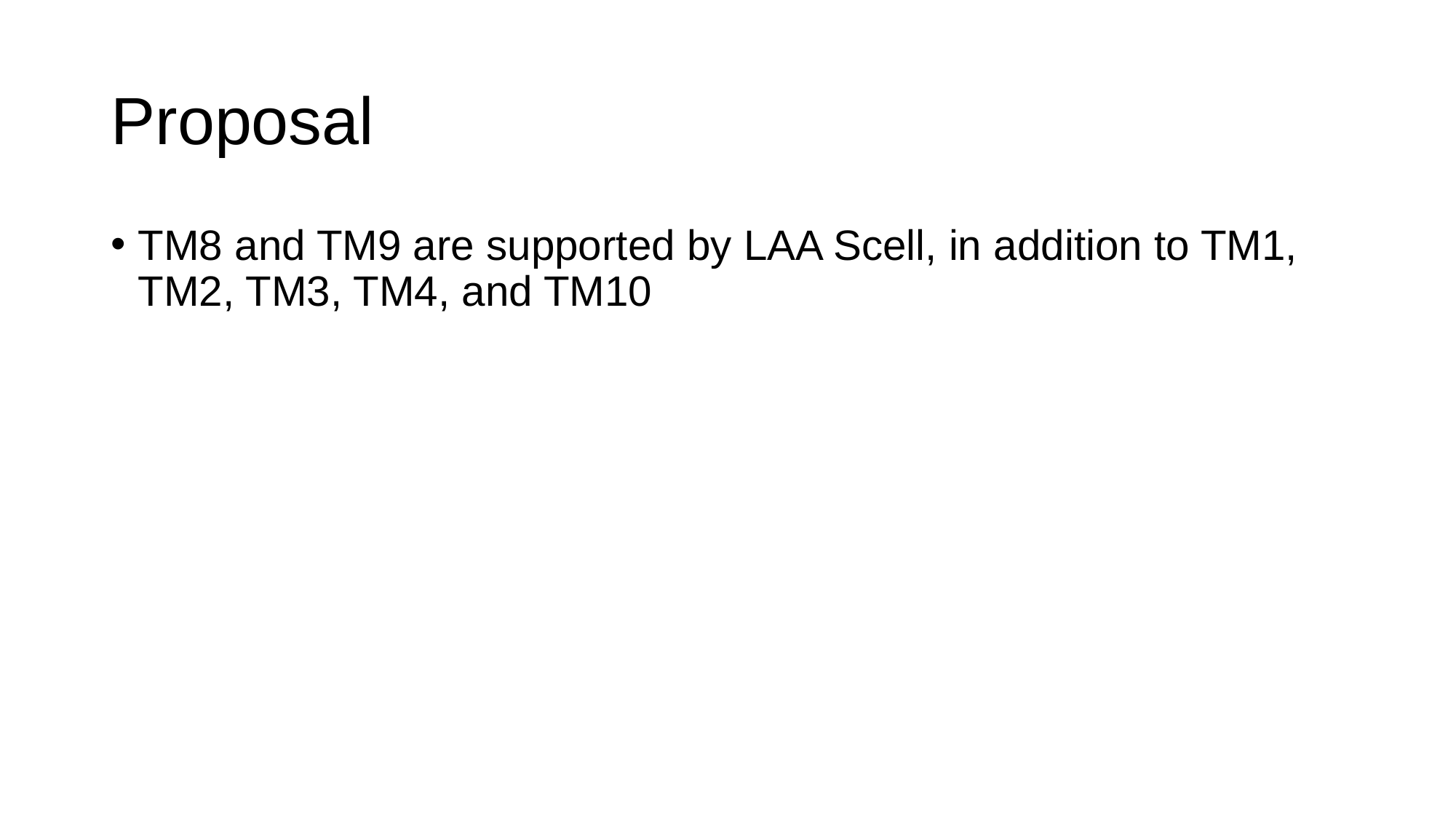

# Proposal
TM8 and TM9 are supported by LAA Scell, in addition to TM1, TM2, TM3, TM4, and TM10